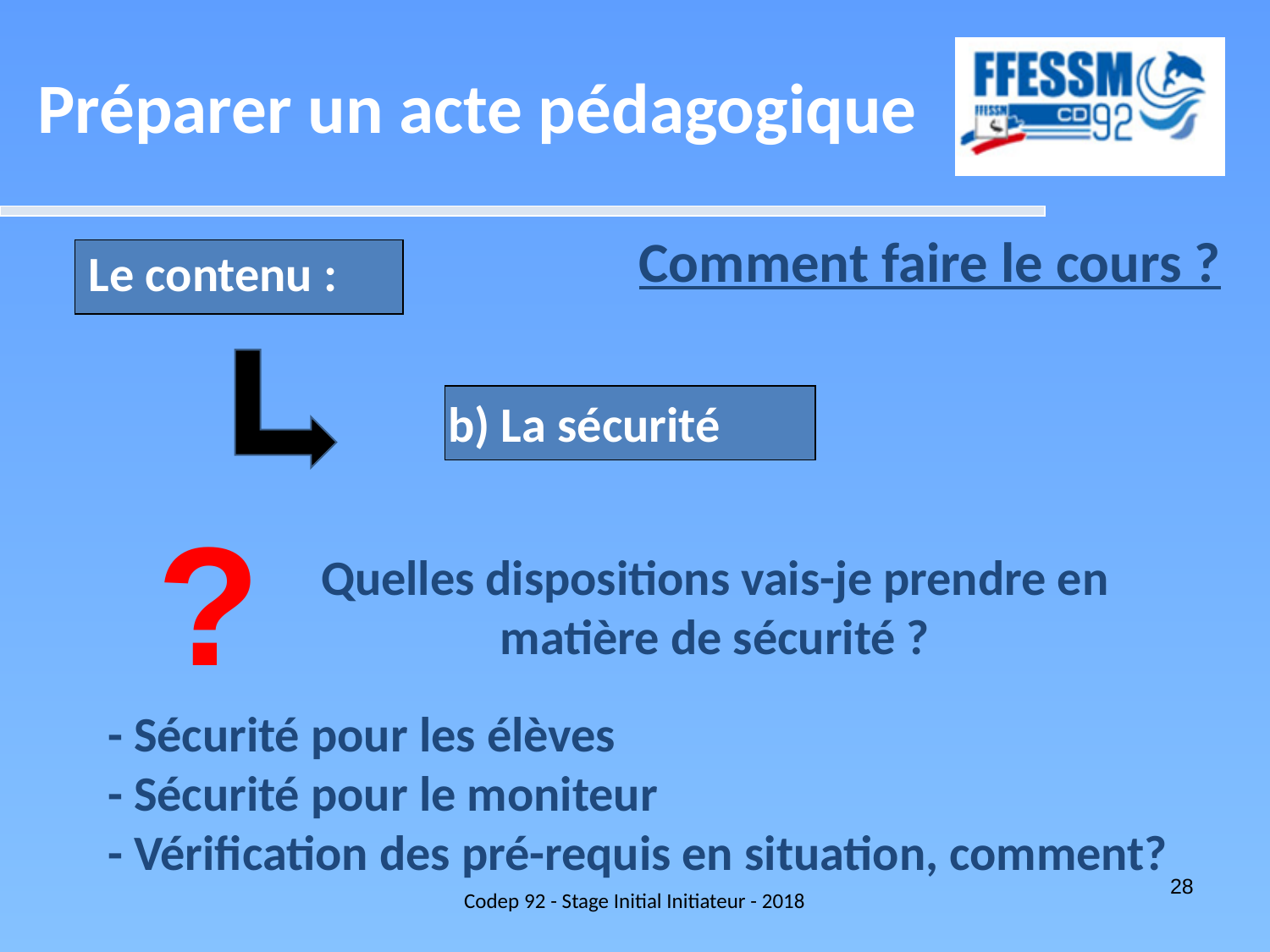

Préparer un acte pédagogique
Comment faire le cours ?
Le contenu :

b) La sécurité

?
Quelles dispositions vais-je prendre en
matière de sécurité ?
- Sécurité pour les élèves
- Sécurité pour le moniteur
- Vérification des pré-requis en situation, comment?
Codep 92 - Stage Initial Initiateur - 2018
28